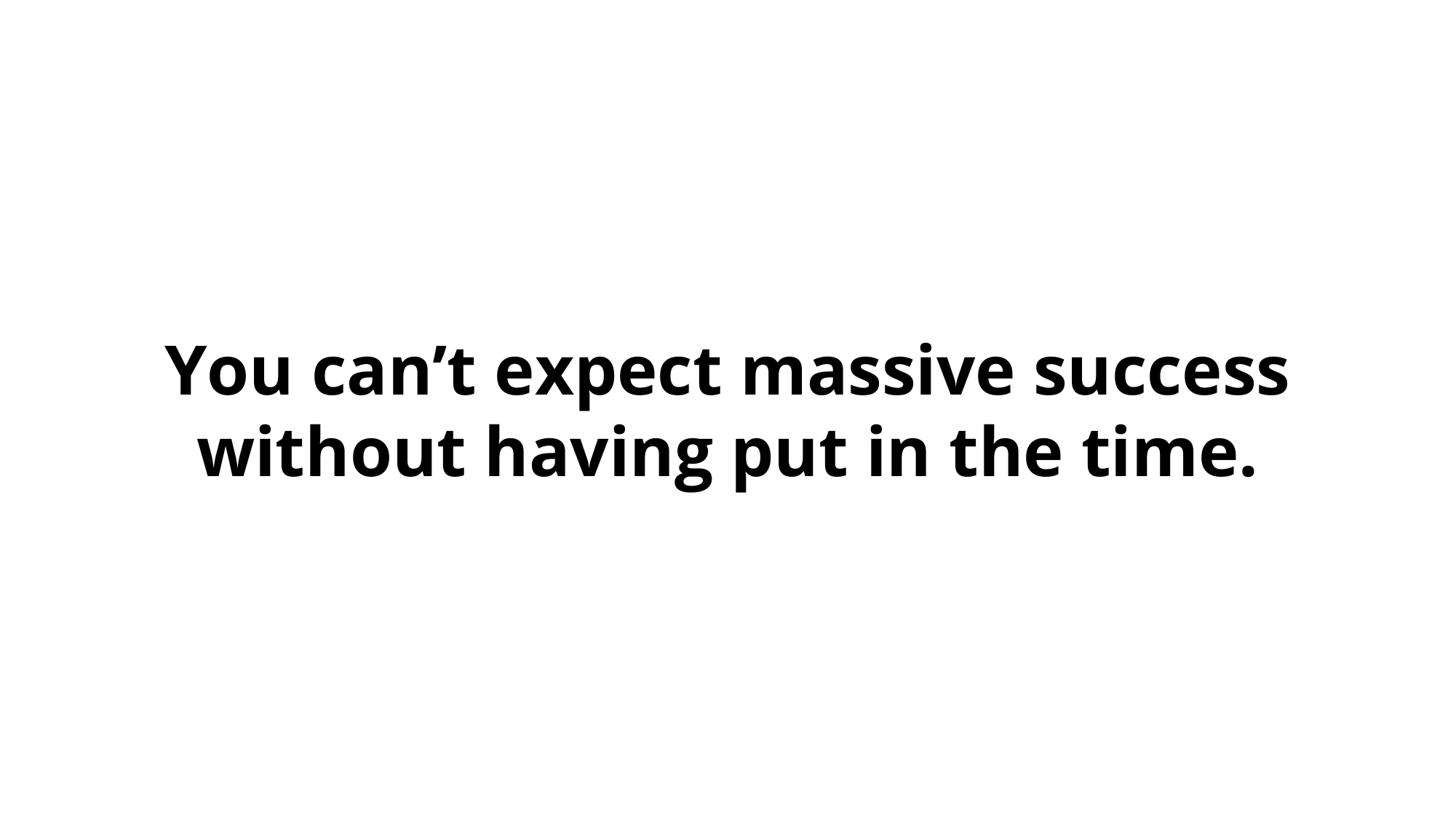

You can’t expect massive success without having put in the time.